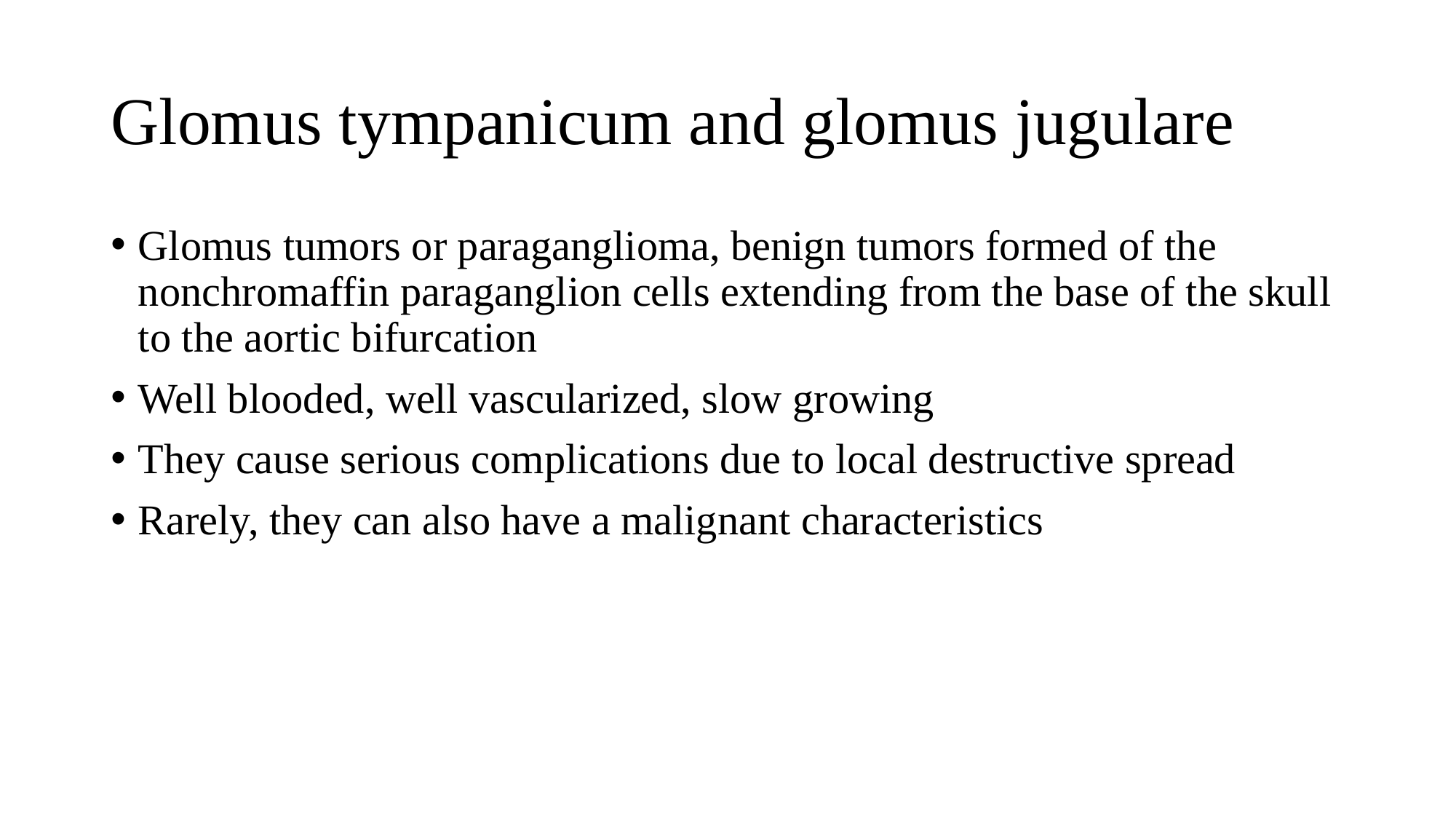

# Glomus tympanicum and glomus jugulare
Glomus tumors or paraganglioma, benign tumors formed of the nonchromaffin paraganglion cells extending from the base of the skull to the aortic bifurcation
Well blooded, well vascularized, slow growing
They cause serious complications due to local destructive spread
Rarely, they can also have a malignant characteristics